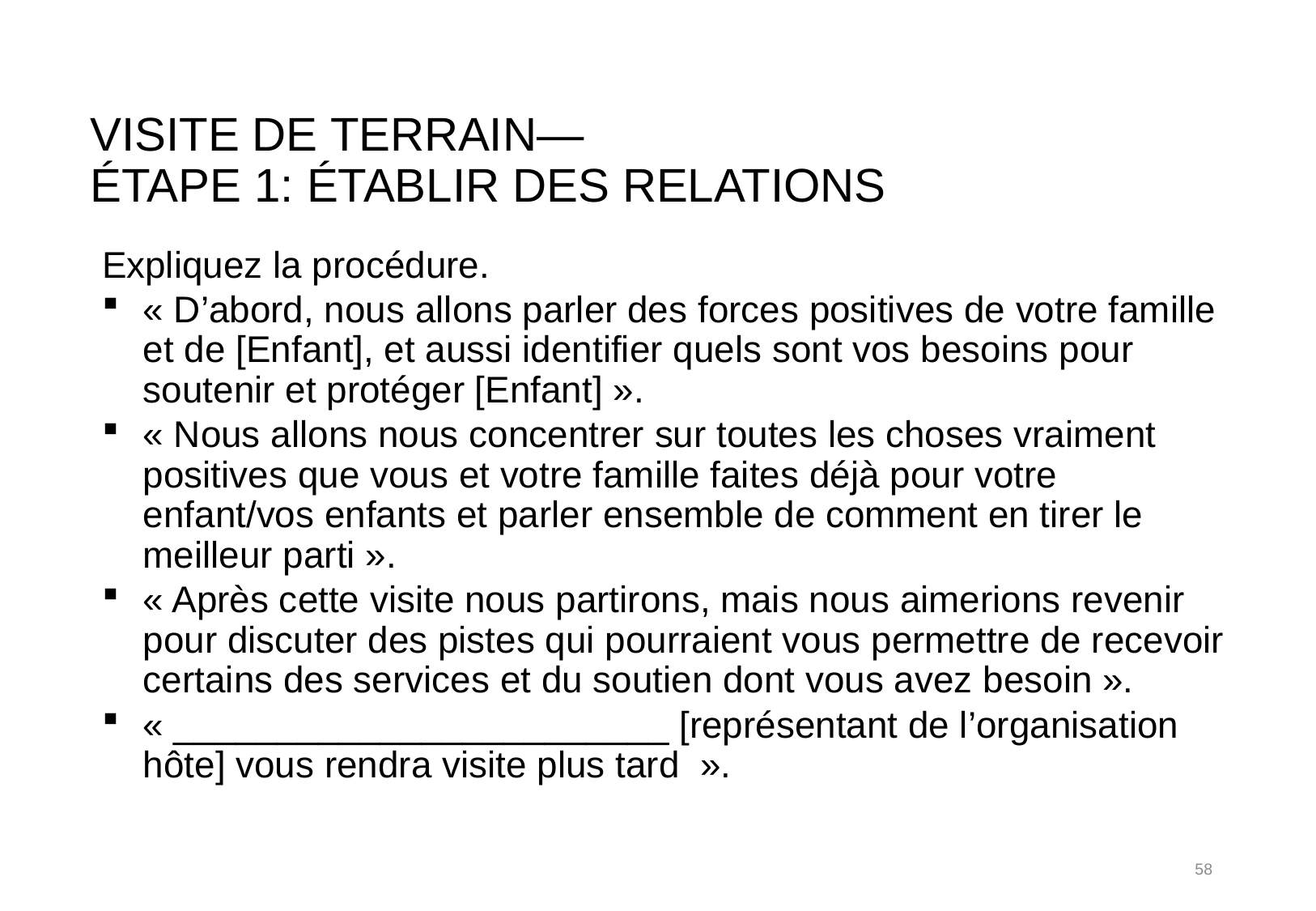

# Visite de terrain— étape 1: établir des relations
Expliquez la procédure.
« D’abord, nous allons parler des forces positives de votre famille et de [Enfant], et aussi identifier quels sont vos besoins pour soutenir et protéger [Enfant] ».
« Nous allons nous concentrer sur toutes les choses vraiment positives que vous et votre famille faites déjà pour votre enfant/vos enfants et parler ensemble de comment en tirer le meilleur parti ».
« Après cette visite nous partirons, mais nous aimerions revenir pour discuter des pistes qui pourraient vous permettre de recevoir certains des services et du soutien dont vous avez besoin ».
« ________________________ [représentant de l’organisation hôte] vous rendra visite plus tard  ».
58